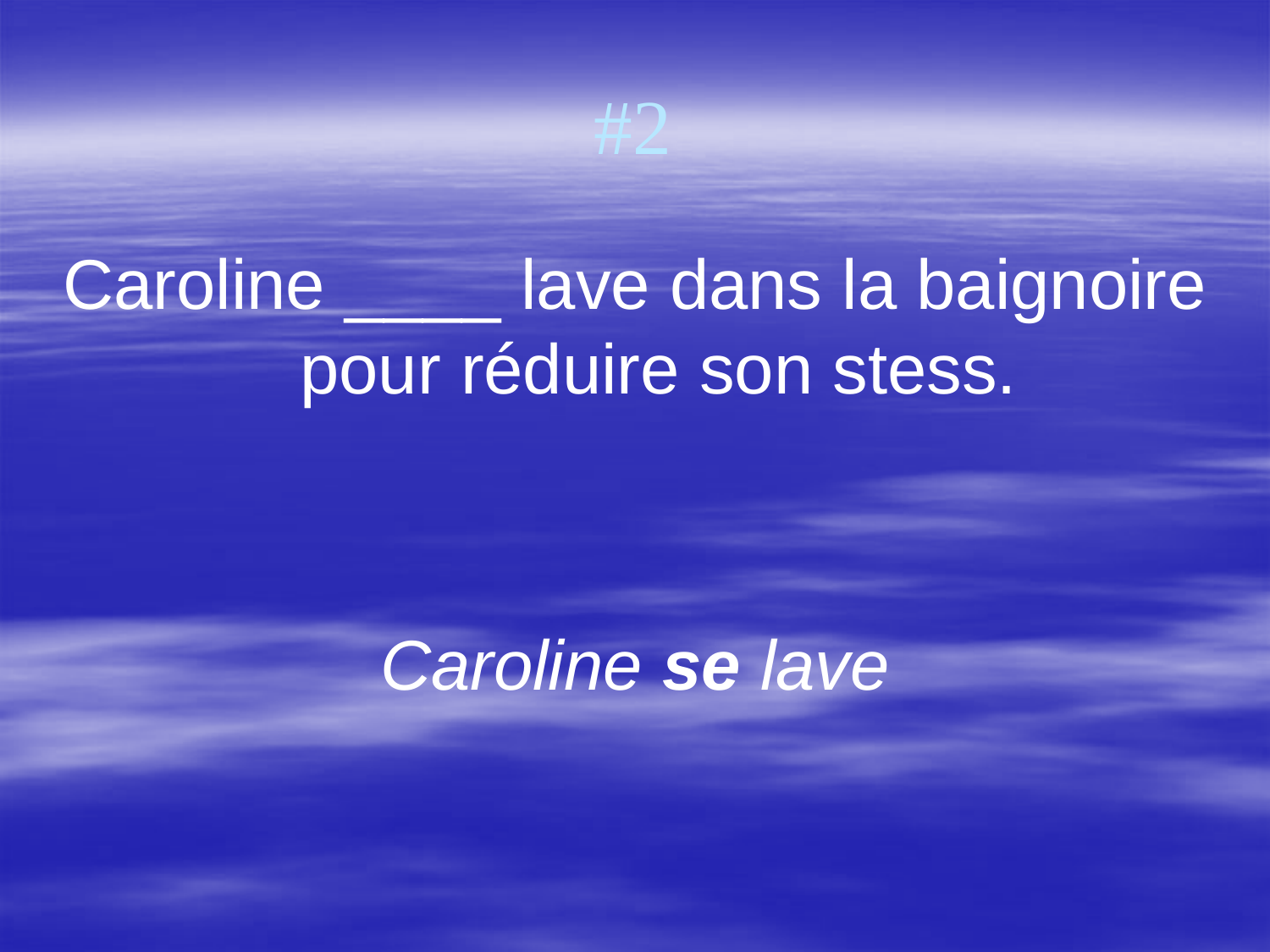

# #2
Caroline ____ lave dans la baignoire pour réduire son stess.

Caroline se lave